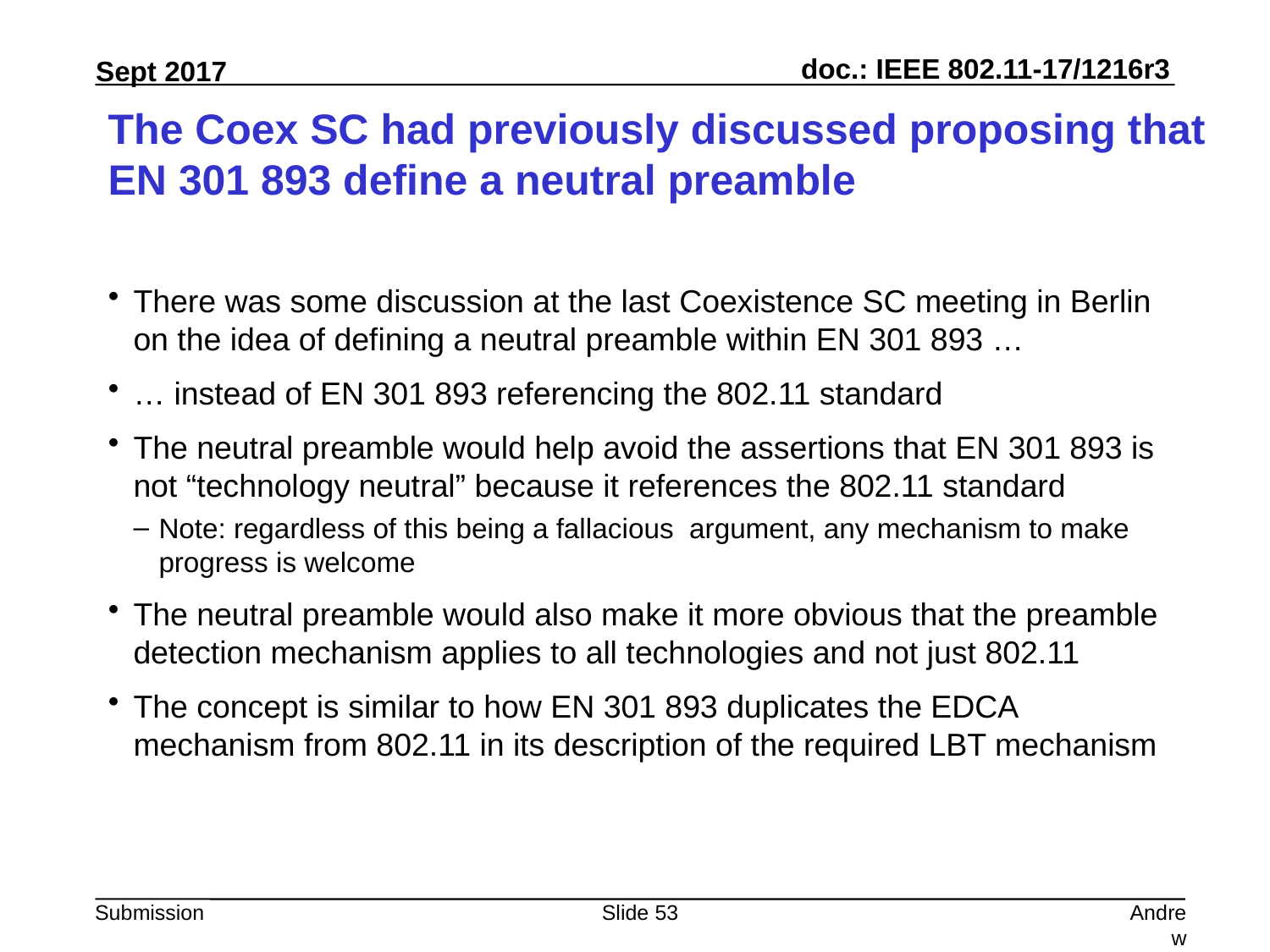

# The Coex SC had previously discussed proposing that EN 301 893 define a neutral preamble
There was some discussion at the last Coexistence SC meeting in Berlin on the idea of defining a neutral preamble within EN 301 893 …
… instead of EN 301 893 referencing the 802.11 standard
The neutral preamble would help avoid the assertions that EN 301 893 is not “technology neutral” because it references the 802.11 standard
Note: regardless of this being a fallacious  argument, any mechanism to make progress is welcome
The neutral preamble would also make it more obvious that the preamble detection mechanism applies to all technologies and not just 802.11
The concept is similar to how EN 301 893 duplicates the EDCA mechanism from 802.11 in its description of the required LBT mechanism
Slide 53
Andrew Myles, Cisco